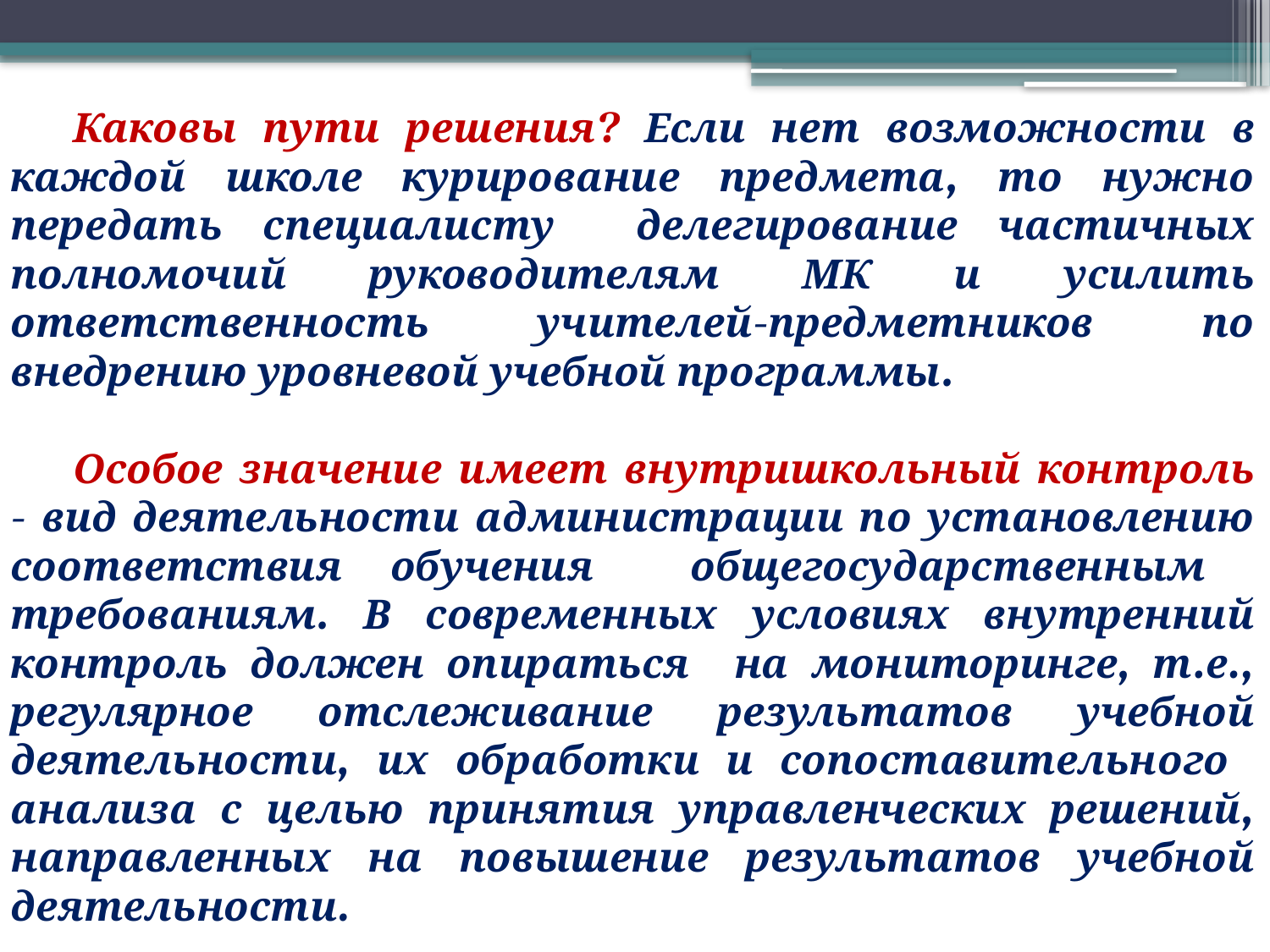

Каковы пути решения? Если нет возможности в каждой школе курирование предмета, то нужно передать специалисту  делегирование частичных полномочий руководителям МК и усилить ответственность учителей-предметников по внедрению уровневой учебной программы.

Особое значение имеет внутришкольный контроль - вид деятельности администрации по установлению соответствия обучения  общегосударственным  требованиям. В современных условиях внутренний контроль должен опираться  на мониторинге, т.е., регулярное отслеживание результатов учебной деятельности, их обработки и сопоставительного  анализа с целью принятия управленческих решений, направленных на повышение результатов учебной деятельности.